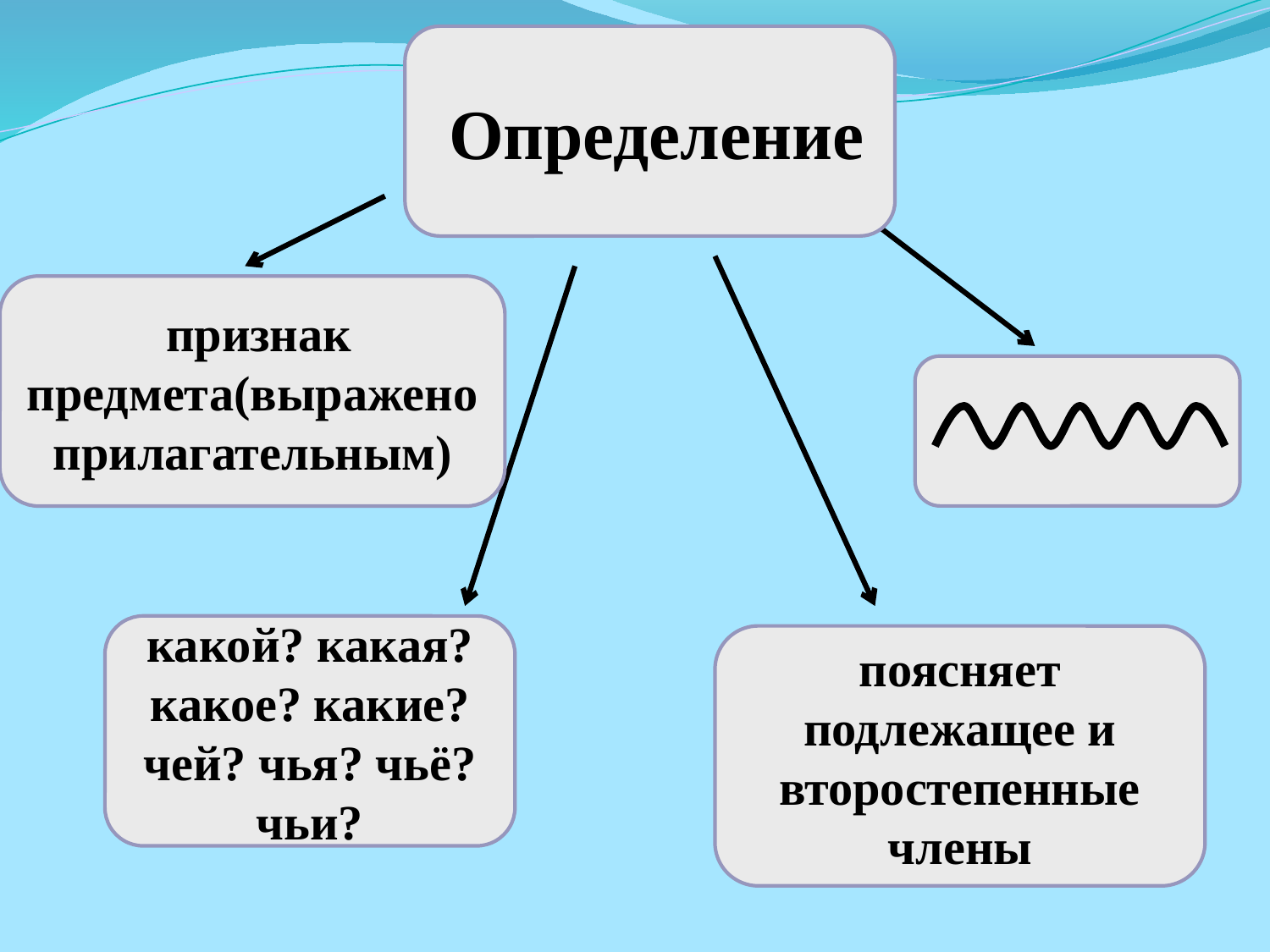

Определение
 признак предмета(выражено прилагательным)

какой? какая? какое? какие? чей? чья? чьё? чьи?
поясняет подлежащее и второстепенные члены